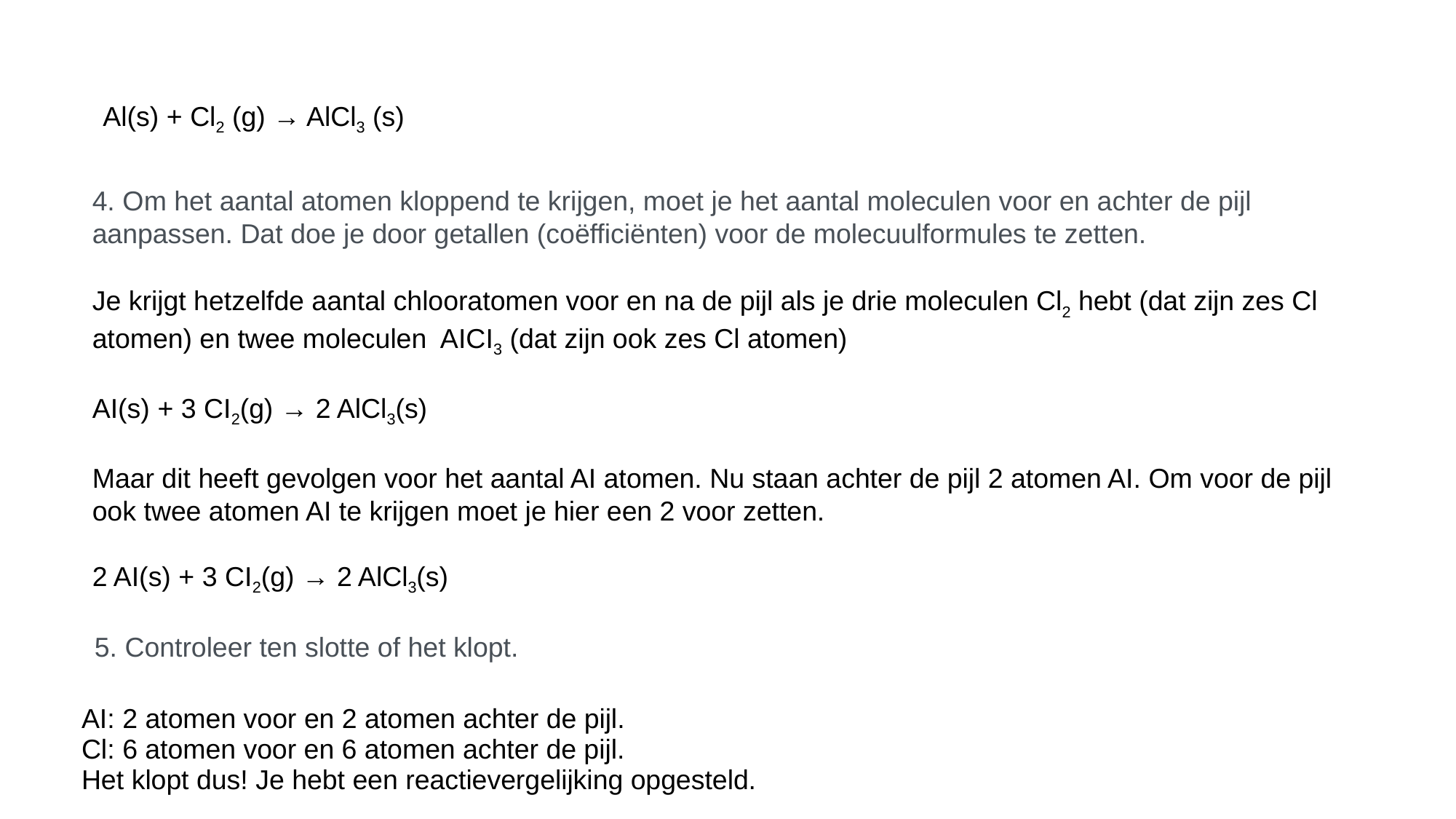

| Al(s) + Cl2 (g) → AlCl3 (s) |
| --- |
4. Om het aantal atomen kloppend te krijgen, moet je het aantal moleculen voor en achter de pijl aanpassen. Dat doe je door getallen (coëfficiënten) voor de molecuulformules te zetten.
Je krijgt hetzelfde aantal chlooratomen voor en na de pijl als je drie moleculen Cl2 hebt (dat zijn zes Cl atomen) en twee moleculen  AICI3 (dat zijn ook zes Cl atomen)

AI(s) + 3 CI2(g) → 2 AlCl3(s)

Maar dit heeft gevolgen voor het aantal AI atomen. Nu staan achter de pijl 2 atomen AI. Om voor de pijl ook twee atomen AI te krijgen moet je hier een 2 voor zetten.

2 AI(s) + 3 CI2(g) → 2 AlCl3(s)
5. Controleer ten slotte of het klopt.
| AI: 2 atomen voor en 2 atomen achter de pijl. Cl: 6 atomen voor en 6 atomen achter de pijl. Het klopt dus! Je hebt een reactievergelijking opgesteld. |
| --- |